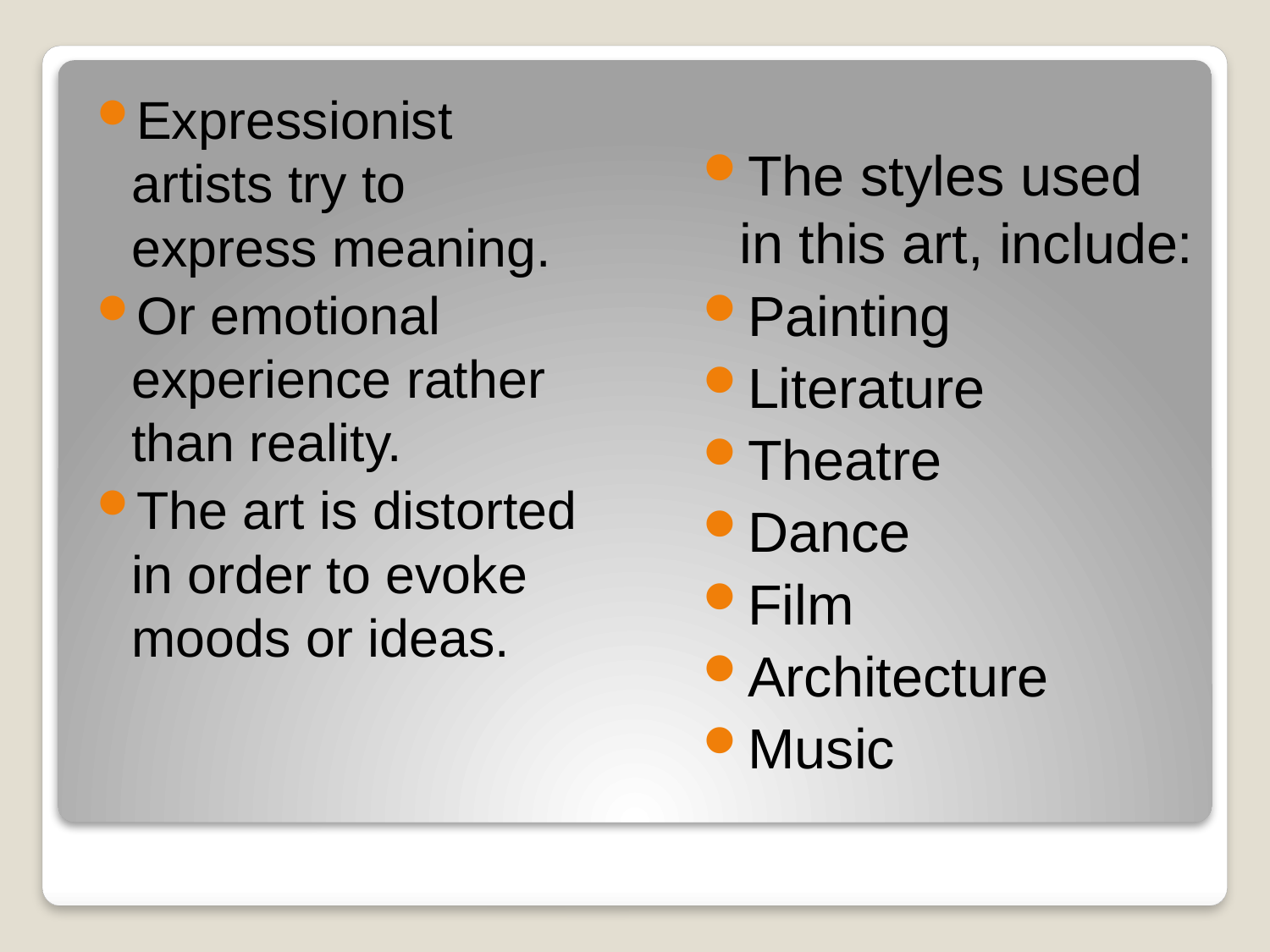

Expressionist artists try to express meaning.
Or emotional experience rather than reality.
The art is distorted in order to evoke moods or ideas.

The styles used in this art, include:
Painting
Literature
Theatre
Dance
Film
Architecture
Music

#